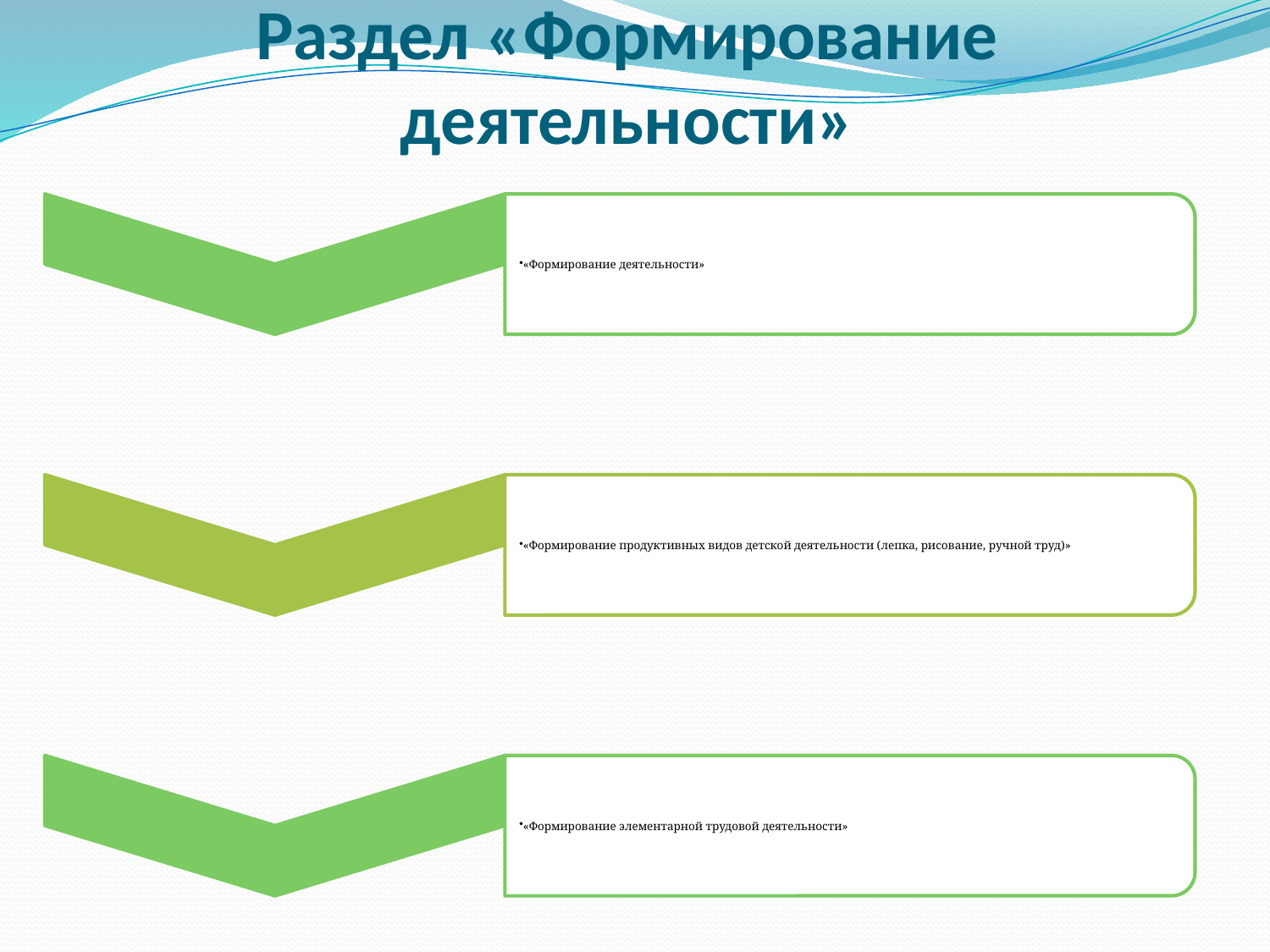

# Раздел «Формирование деятельности»
«Формирование деятельности»
«Формирование продуктивных видов детской деятельности (лепка, рисование, ручной труд)»
«Формирование элементарной трудовой деятельности»